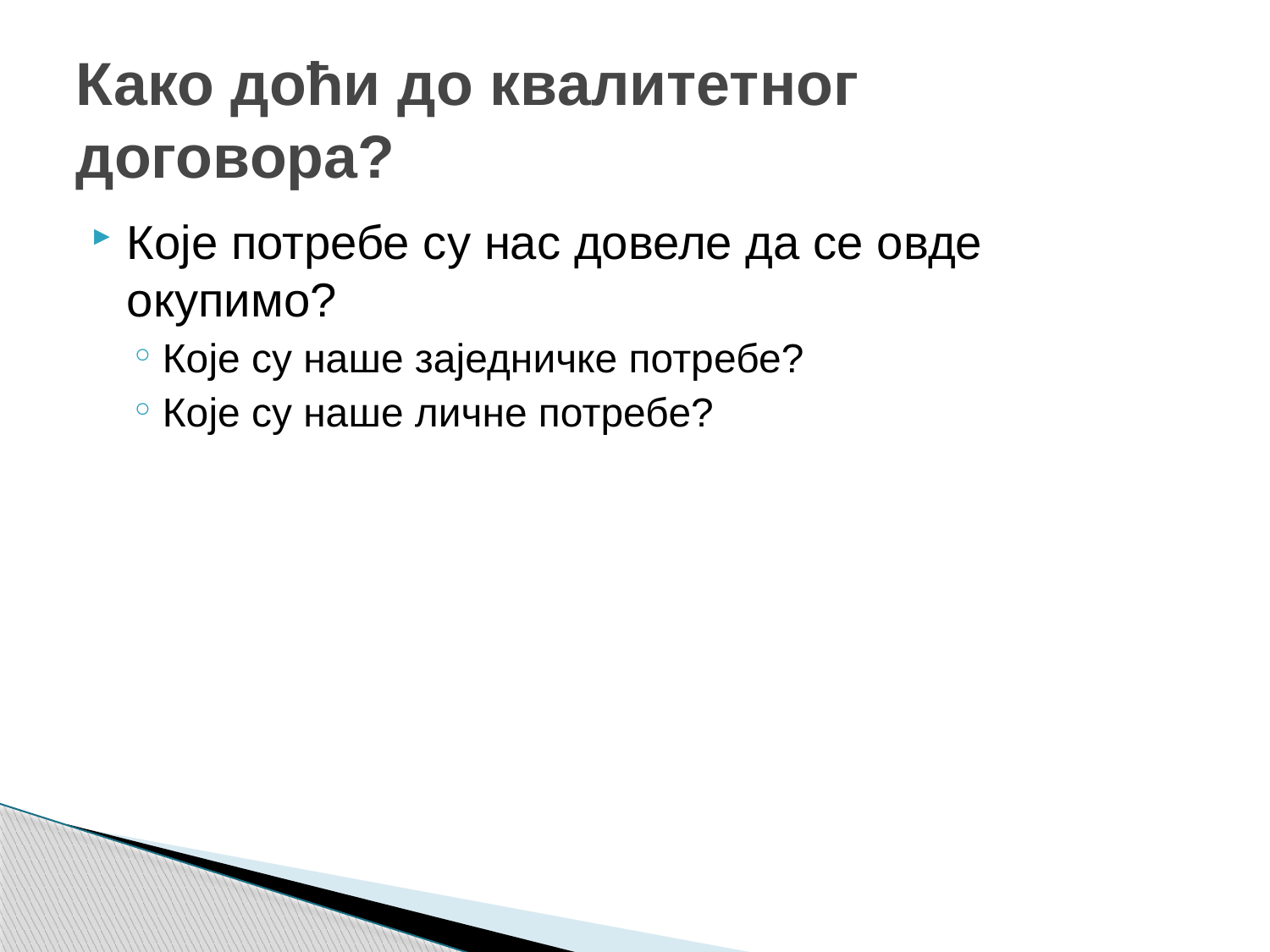

# Како доћи до квалитетног договора?
Које потребе су нас довеле да се овде окупимо?
Које су наше заједничке потребе?
Које су наше личне потребе?